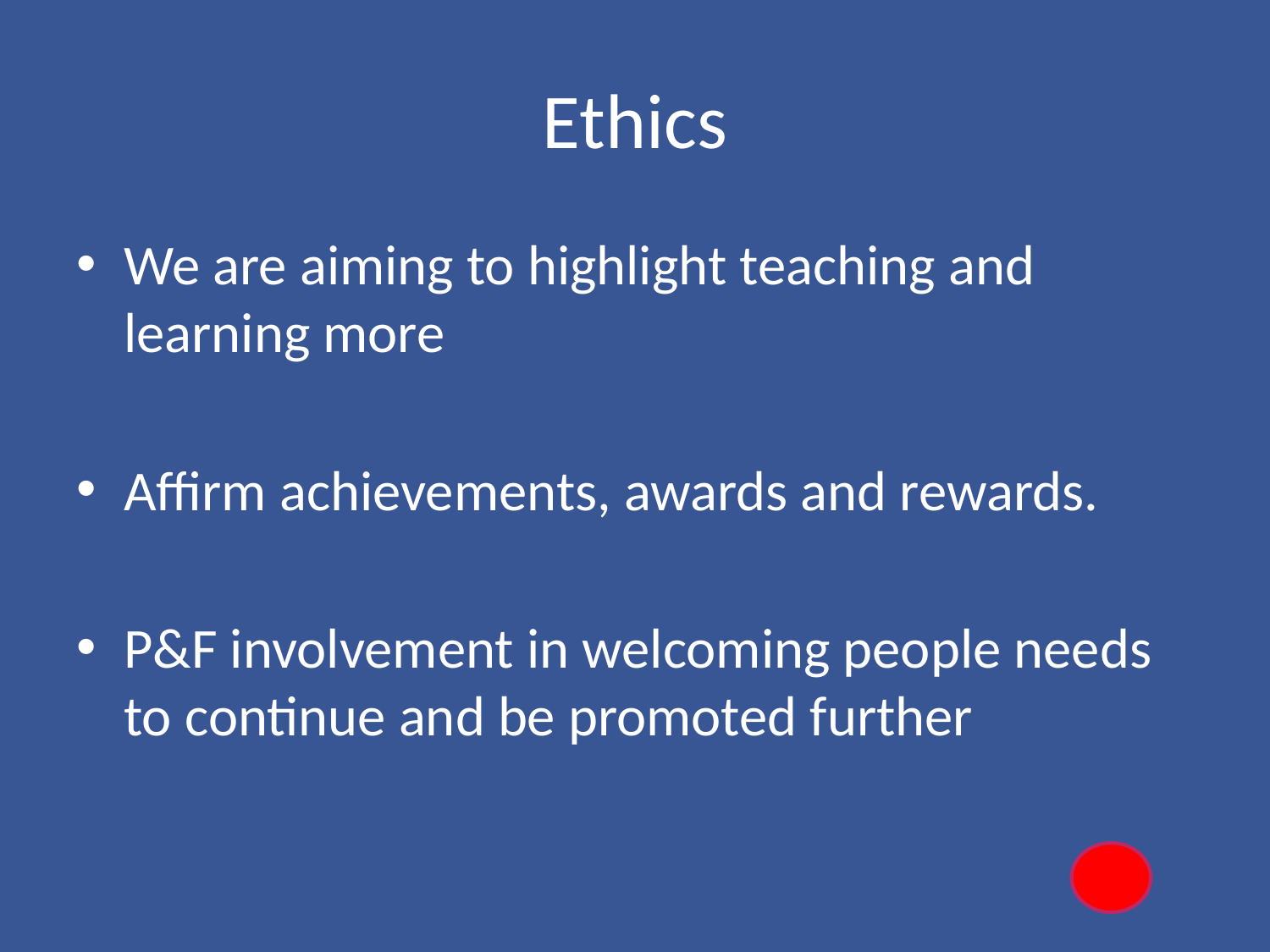

# Ethics
We are aiming to highlight teaching and learning more

Affirm achievements, awards and rewards.

P&F involvement in welcoming people needs to continue and be promoted further